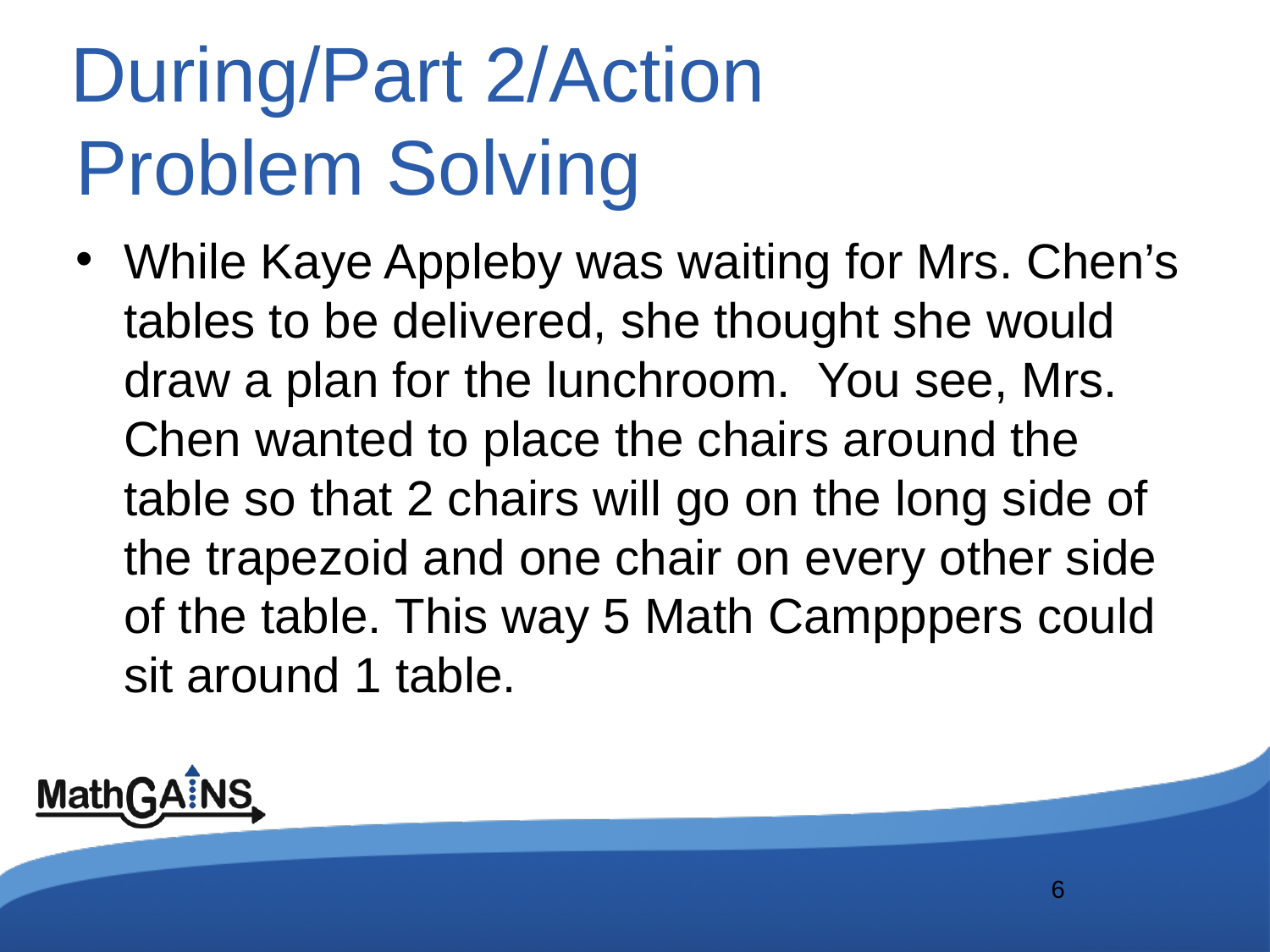

# During/Part 2/Action Problem Solving
While Kaye Appleby was waiting for Mrs. Chen’s tables to be delivered, she thought she would draw a plan for the lunchroom.  You see, Mrs. Chen wanted to place the chairs around the table so that 2 chairs will go on the long side of the trapezoid and one chair on every other side of the table. This way 5 Math Campppers could sit around 1 table.

6